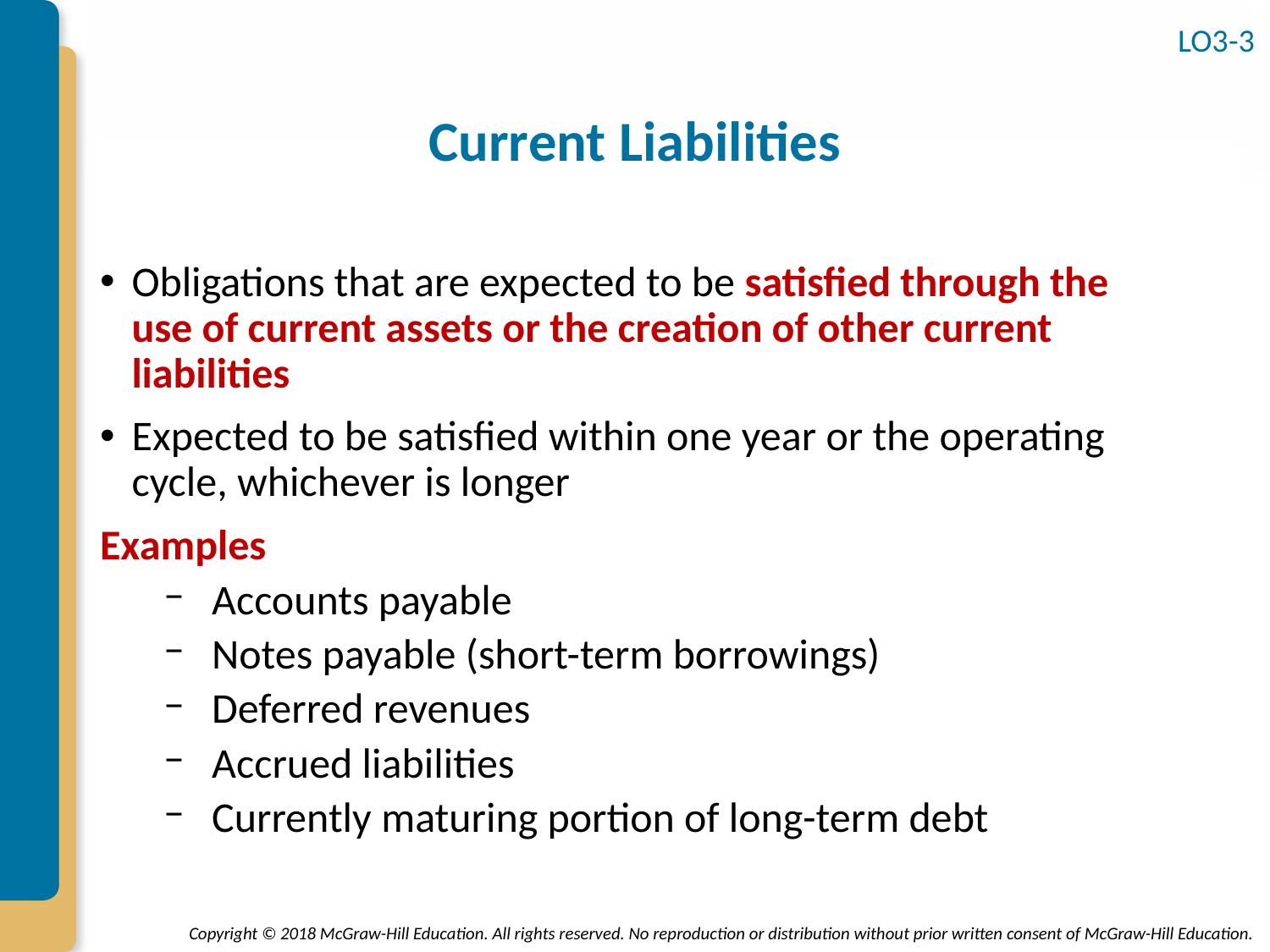

LO3-3
# Current Liabilities
Obligations that are expected to be satisfied through the use of current assets or the creation of other current liabilities
Expected to be satisfied within one year or the operating cycle, whichever is longer
Examples
Accounts payable
Notes payable (short-term borrowings)
Deferred revenues
Accrued liabilities
Currently maturing portion of long-term debt